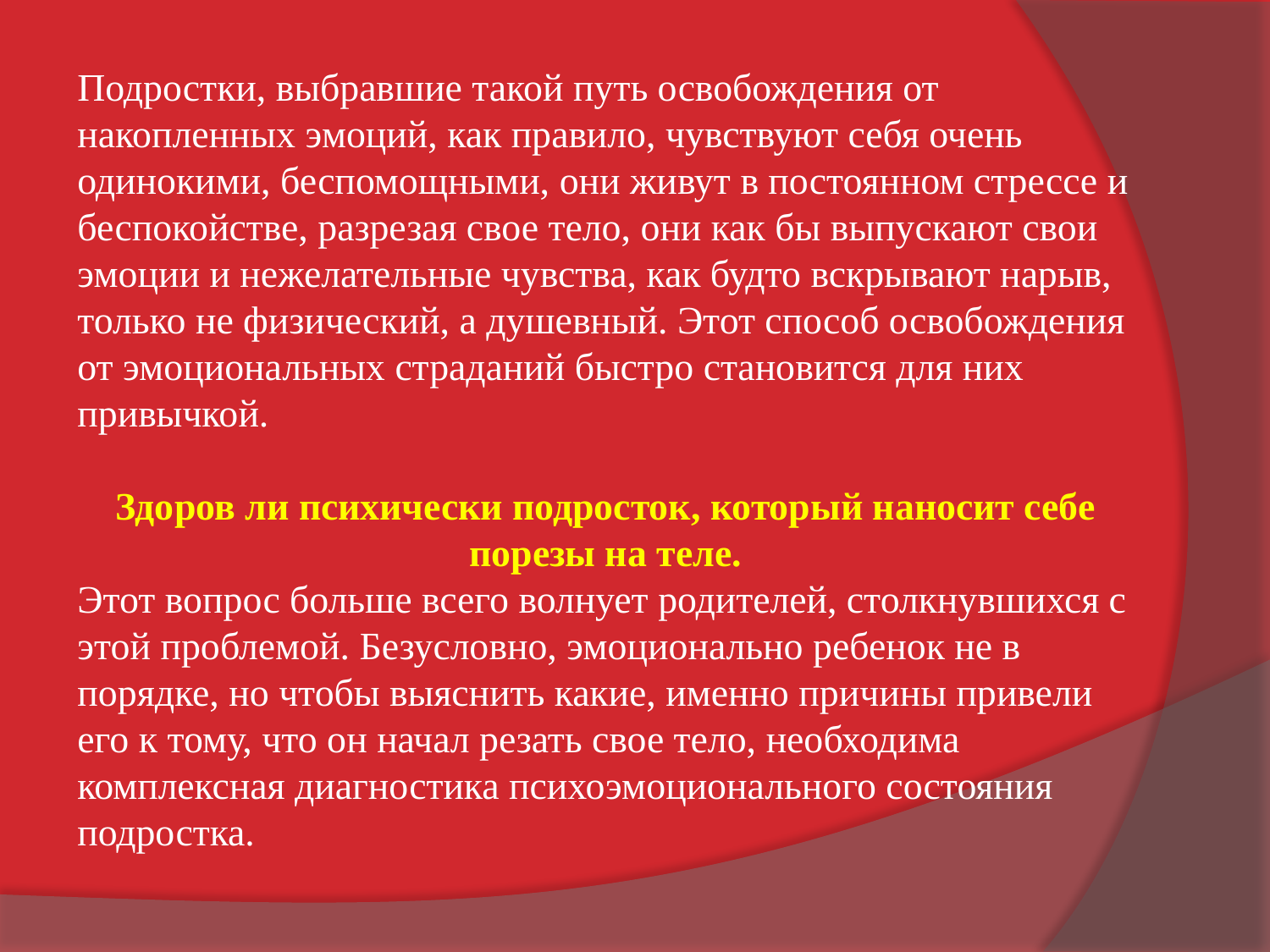

Подростки, выбравшие такой путь освобождения от накопленных эмоций, как правило, чувствуют себя очень одинокими, беспомощными, они живут в постоянном стрессе и беспокойстве, разрезая свое тело, они как бы выпускают свои эмоции и нежелательные чувства, как будто вскрывают нарыв, только не физический, а душевный. Этот способ освобождения от эмоциональных страданий быстро становится для них привычкой.

Здоров ли психически подросток, который наносит себе порезы на теле.
Этот вопрос больше всего волнует родителей, столкнувшихся с этой проблемой. Безусловно, эмоционально ребенок не в порядке, но чтобы выяснить какие, именно причины привели его к тому, что он начал резать свое тело, необходима комплексная диагностика психоэмоционального состояния подростка.